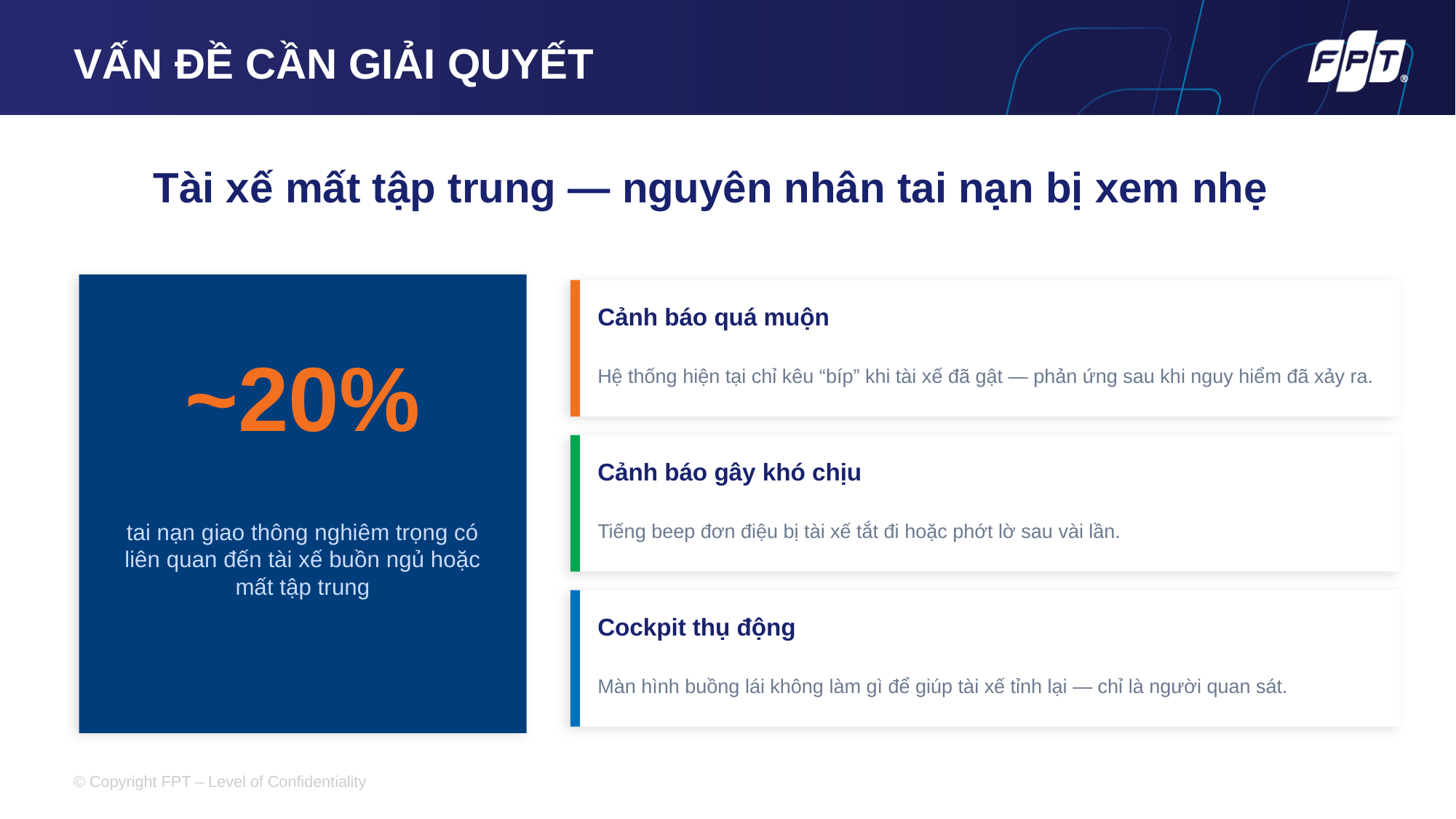

# VẤN ĐỀ CẦN GIẢI QUYẾT
Tài xế mất tập trung — nguyên nhân tai nạn bị xem nhẹ

Cảnh báo quá muộn
~20%
Hệ thống hiện tại chỉ kêu “bíp” khi tài xế đã gật — phản ứng sau khi nguy hiểm đã xảy ra.

Cảnh báo gây khó chịu
tai nạn giao thông nghiêm trọng có liên quan đến tài xế buồn ngủ hoặc mất tập trung
Tiếng beep đơn điệu bị tài xế tắt đi hoặc phớt lờ sau vài lần.

Cockpit thụ động
Màn hình buồng lái không làm gì để giúp tài xế tỉnh lại — chỉ là người quan sát.